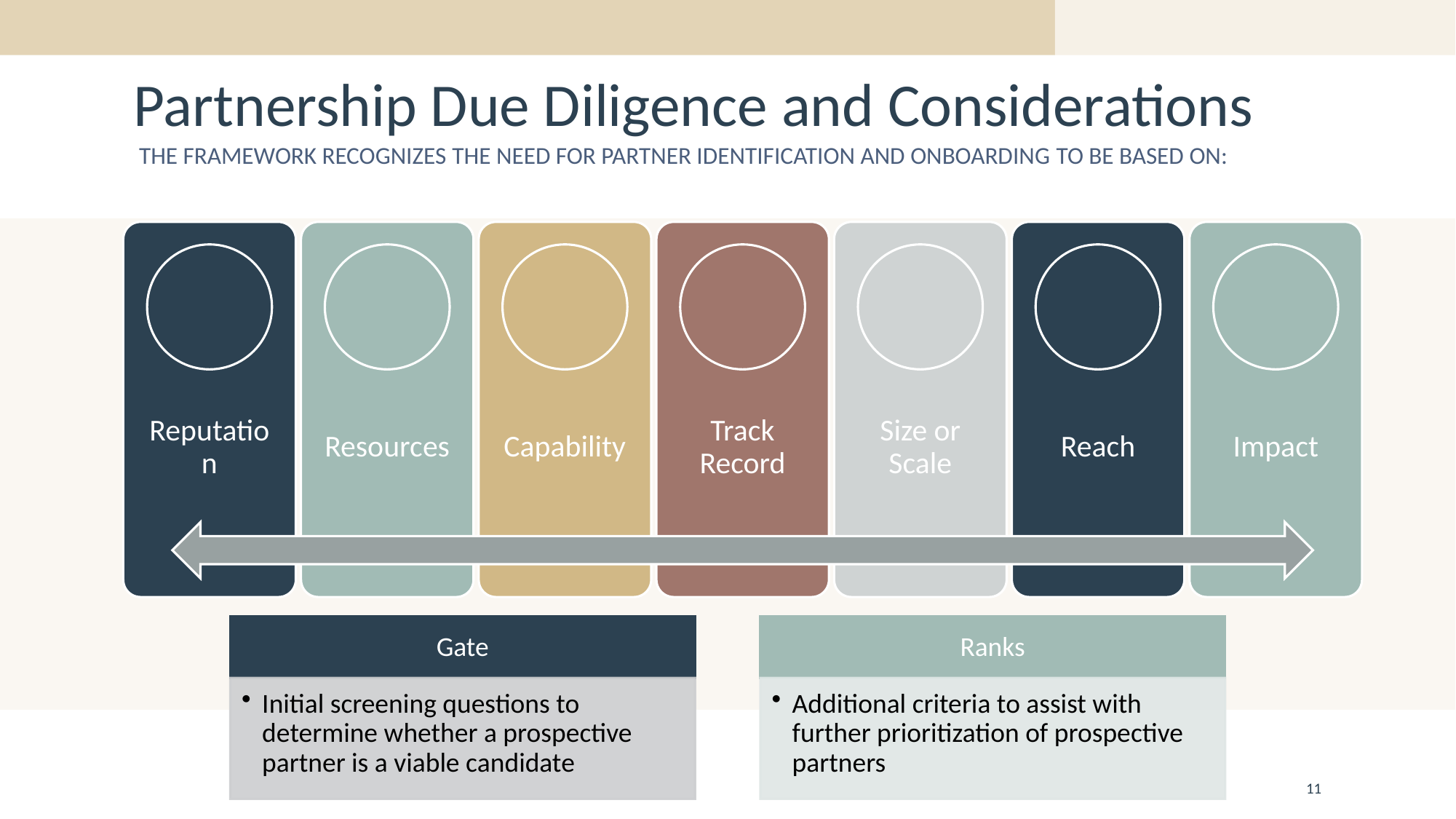

# Partnership Due Diligence and Considerations
 the framework recognizes the need for partner identification and onboarding to be based on:
Reputation
Resources
Capability
Track Record
Size or Scale
Reach
Impact

Gate
Initial screening questions to determine whether a prospective partner is a viable candidate
Ranks
Additional criteria to assist with further prioritization of prospective partners

11